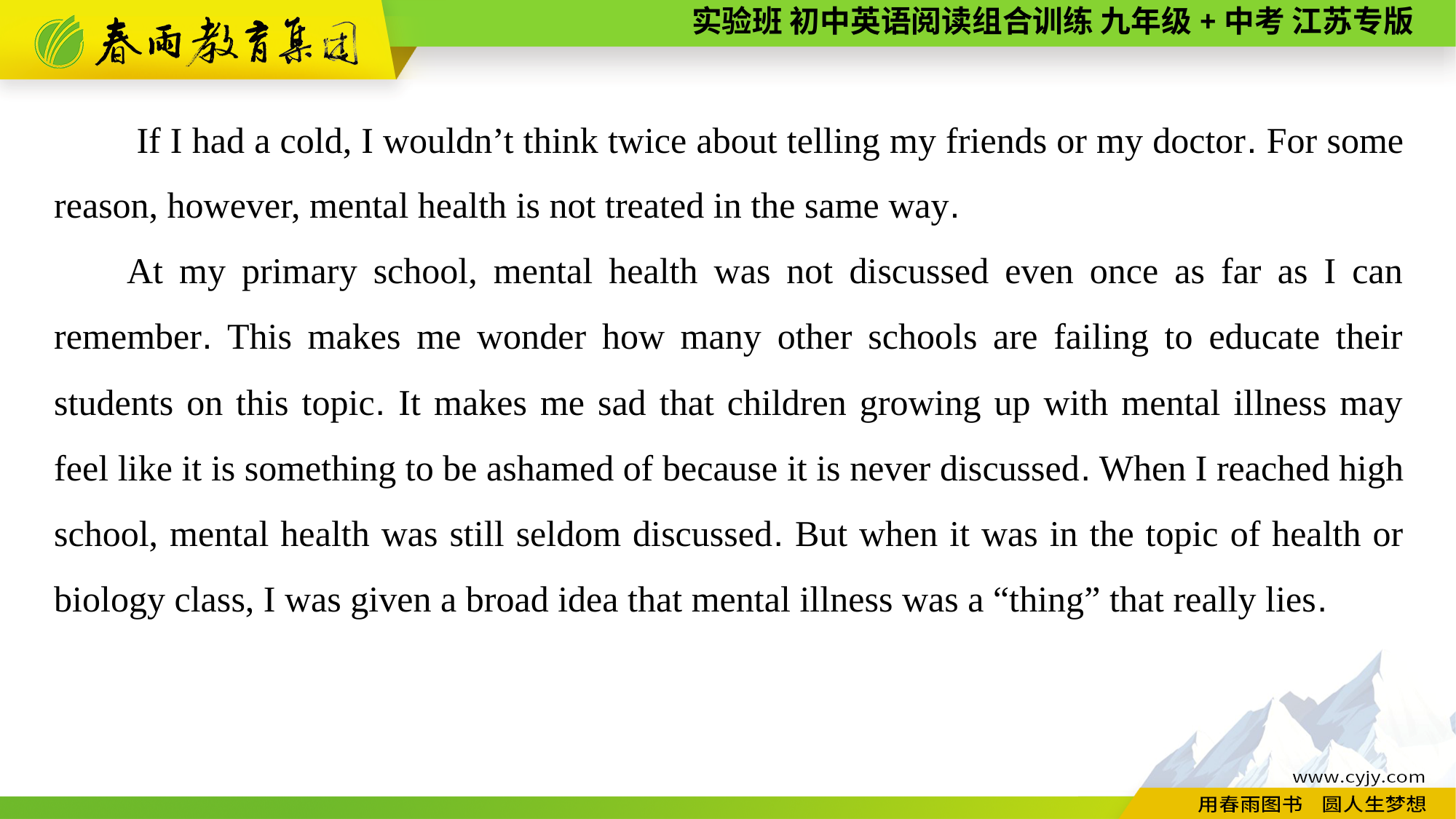

If I had a cold, I wouldn’t think twice about telling my friends or my doctor. For some reason, however, mental health is not treated in the same way.
At my primary school, mental health was not discussed even once as far as I can remember. This makes me wonder how many other schools are failing to educate their students on this topic. It makes me sad that children growing up with mental illness may feel like it is something to be ashamed of because it is never discussed. When I reached high school, mental health was still seldom discussed. But when it was in the topic of health or biology class, I was given a broad idea that mental illness was a “thing” that really lies.